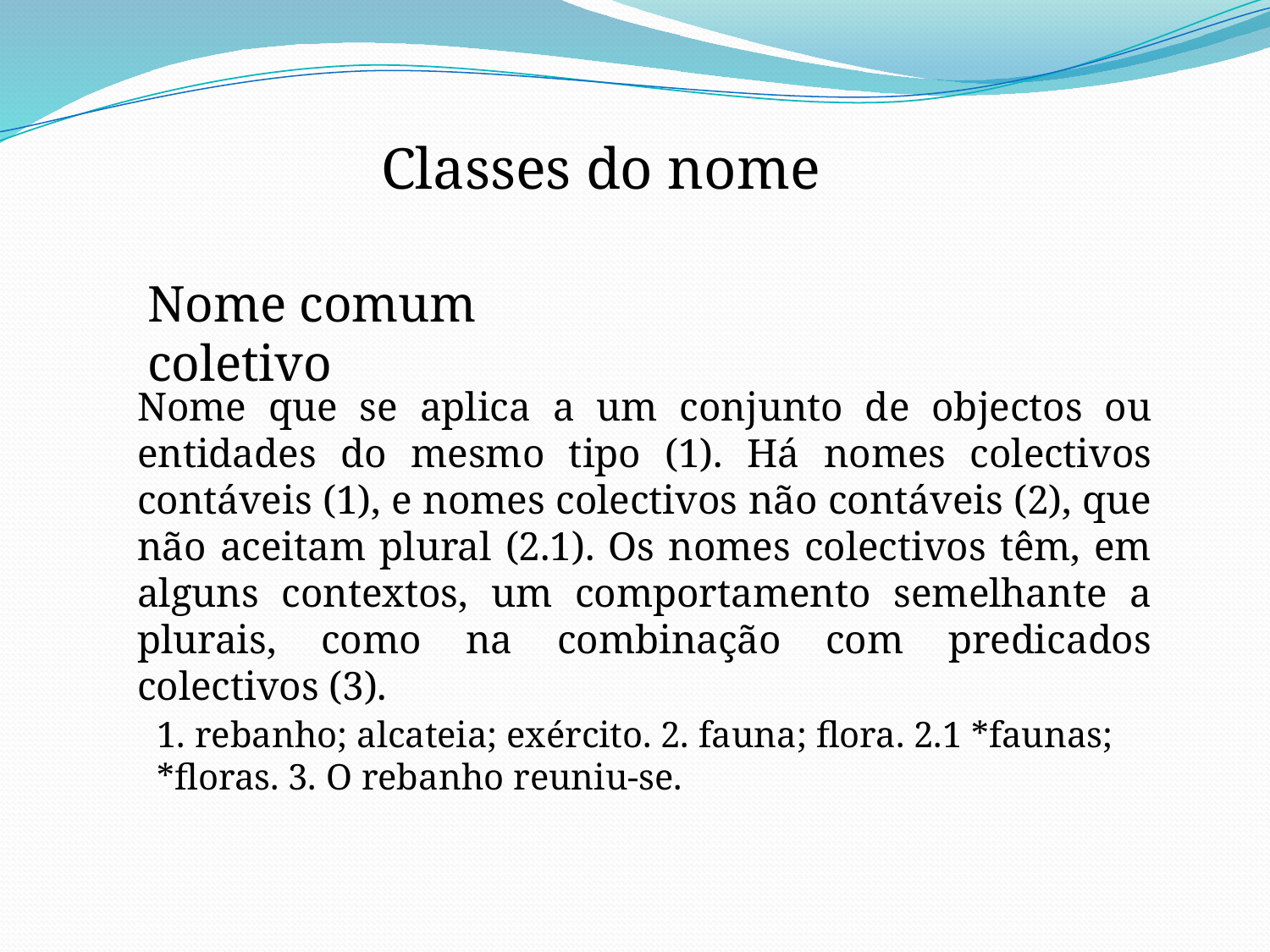

Classes do nome
Nome comum coletivo
Nome que se aplica a um conjunto de objectos ou entidades do mesmo tipo (1). Há nomes colectivos contáveis (1), e nomes colectivos não contáveis (2), que não aceitam plural (2.1). Os nomes colectivos têm, em alguns contextos, um comportamento semelhante a plurais, como na combinação com predicados colectivos (3).

1. rebanho; alcateia; exército. 2. fauna; flora. 2.1 *faunas; *floras. 3. O rebanho reuniu-se.